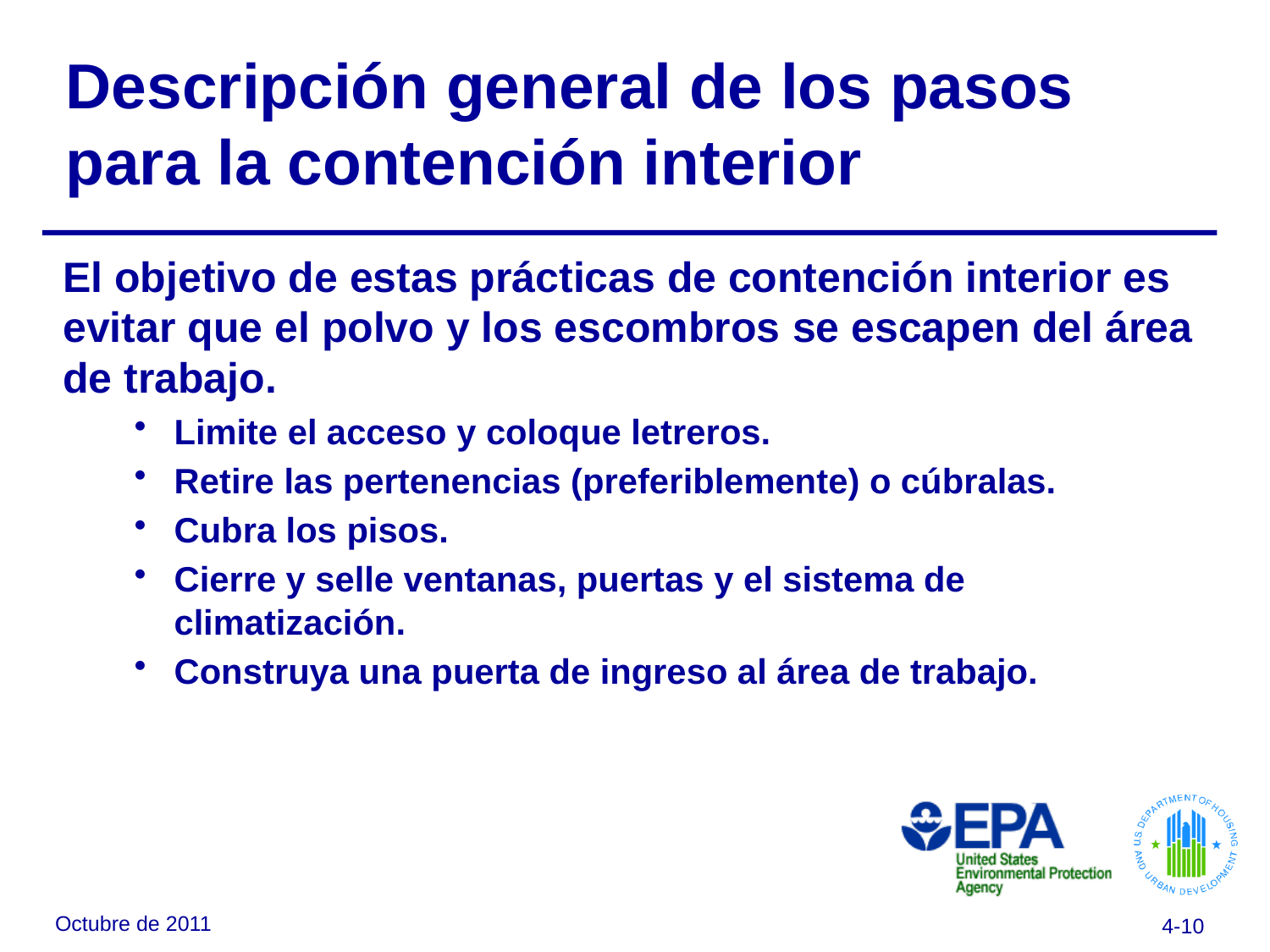

# Descripción general de los pasos para la contención interior
El objetivo de estas prácticas de contención interior es evitar que el polvo y los escombros se escapen del área de trabajo.
Limite el acceso y coloque letreros.
Retire las pertenencias (preferiblemente) o cúbralas.
Cubra los pisos.
Cierre y selle ventanas, puertas y el sistema de climatización.
Construya una puerta de ingreso al área de trabajo.

Octubre de 2011
4-10